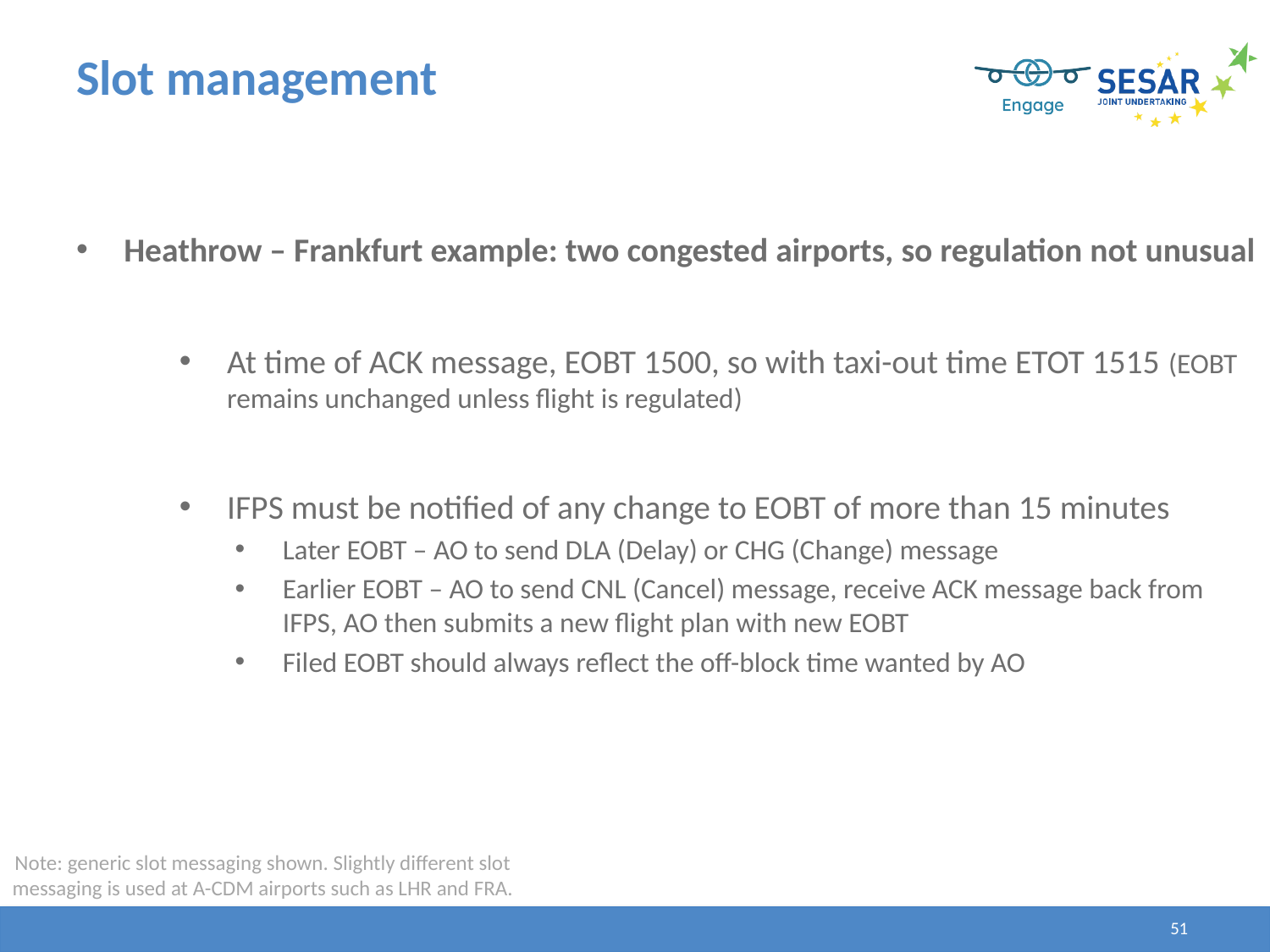

# Slot management
Heathrow – Frankfurt example: two congested airports, so regulation not unusual

At time of ACK message, EOBT 1500, so with taxi-out time ETOT 1515 (EOBT remains unchanged unless flight is regulated)

IFPS must be notified of any change to EOBT of more than 15 minutes
Later EOBT – AO to send DLA (Delay) or CHG (Change) message
Earlier EOBT – AO to send CNL (Cancel) message, receive ACK message back from IFPS, AO then submits a new flight plan with new EOBT
Filed EOBT should always reflect the off-block time wanted by AO

Note: generic slot messaging shown. Slightly different slot
messaging is used at A-CDM airports such as LHR and FRA.
51